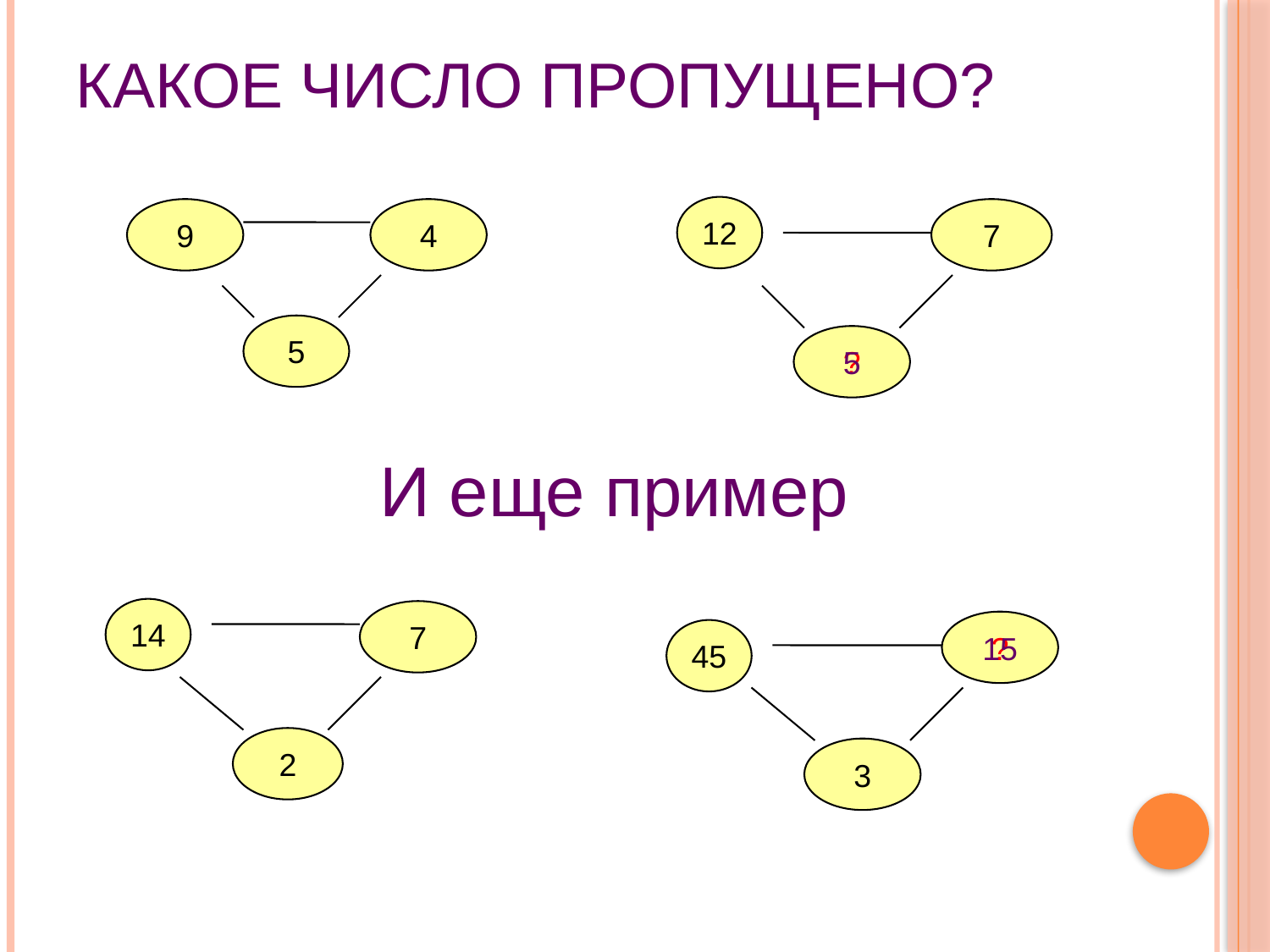

# Какое число пропущено?
12
9
4
7

5
?
5
И еще пример
14
7
?
45
15

2
3